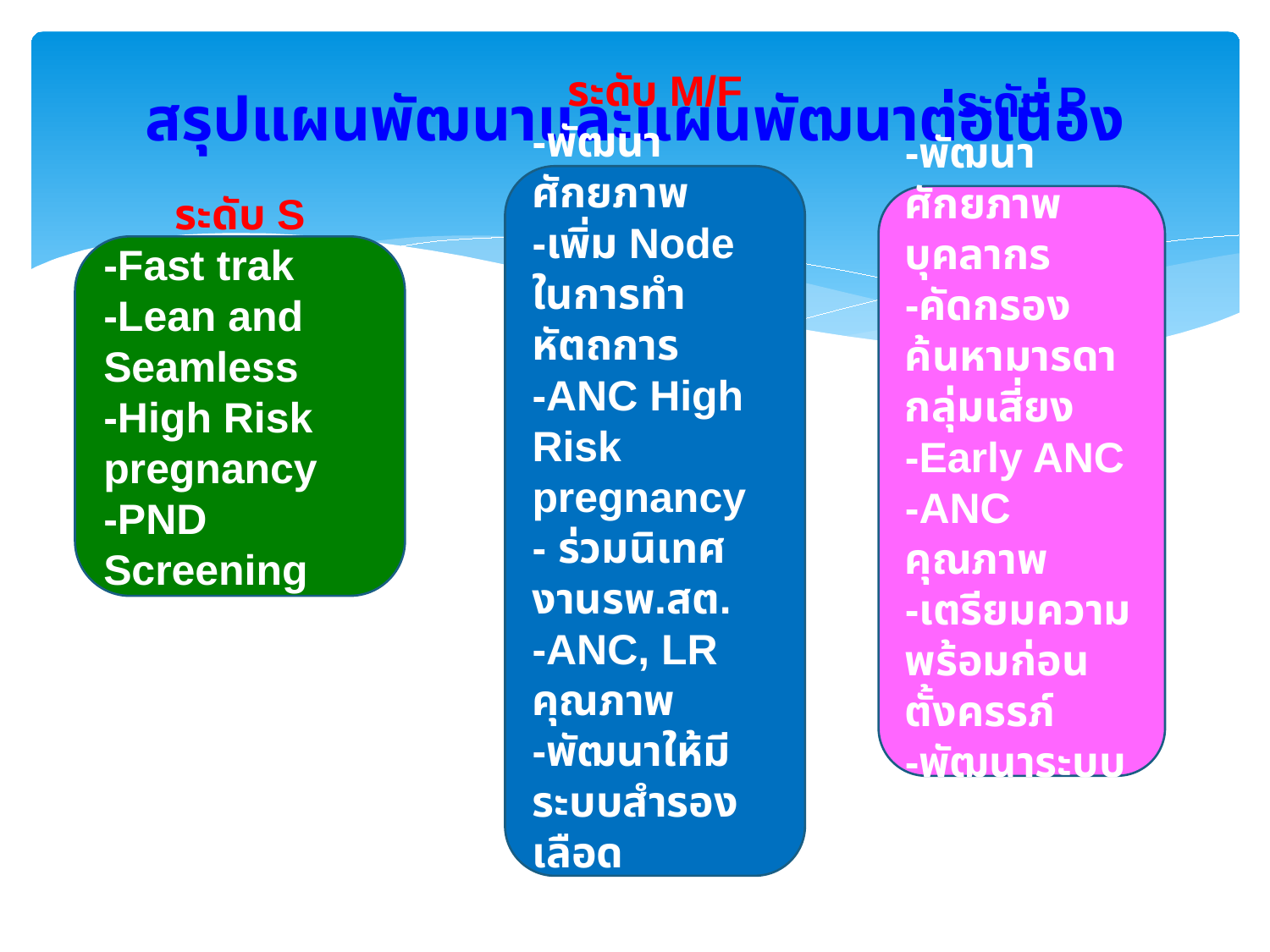

# สรุปแผนพัฒนาและแผนพัฒนาต่อเนื่อง
ระดับ M/F
-พัฒนาศักยภาพ
-เพิ่ม Node ในการทำหัตถการ
-ANC High Risk pregnancy
- ร่วมนิเทศงานรพ.สต.
-ANC, LR คุณภาพ
-พัฒนาให้มีระบบสำรองเลือด
-พัฒนาระบบส่งต่อ
ระดับ P
-พัฒนาศักยภาพบุคลากร
-คัดกรอง ค้นหามารดากลุ่มเสี่ยง
-Early ANC
-ANC  คุณภาพ
-เตรียมความพร้อมก่อนตั้งครรภ์
-พัฒนาระบบส่งต่อ

ระดับ S
-Fast trak
-Lean and Seamless
-High Risk pregnancy
-PND Screening
-นิเทศ/ติดตาม